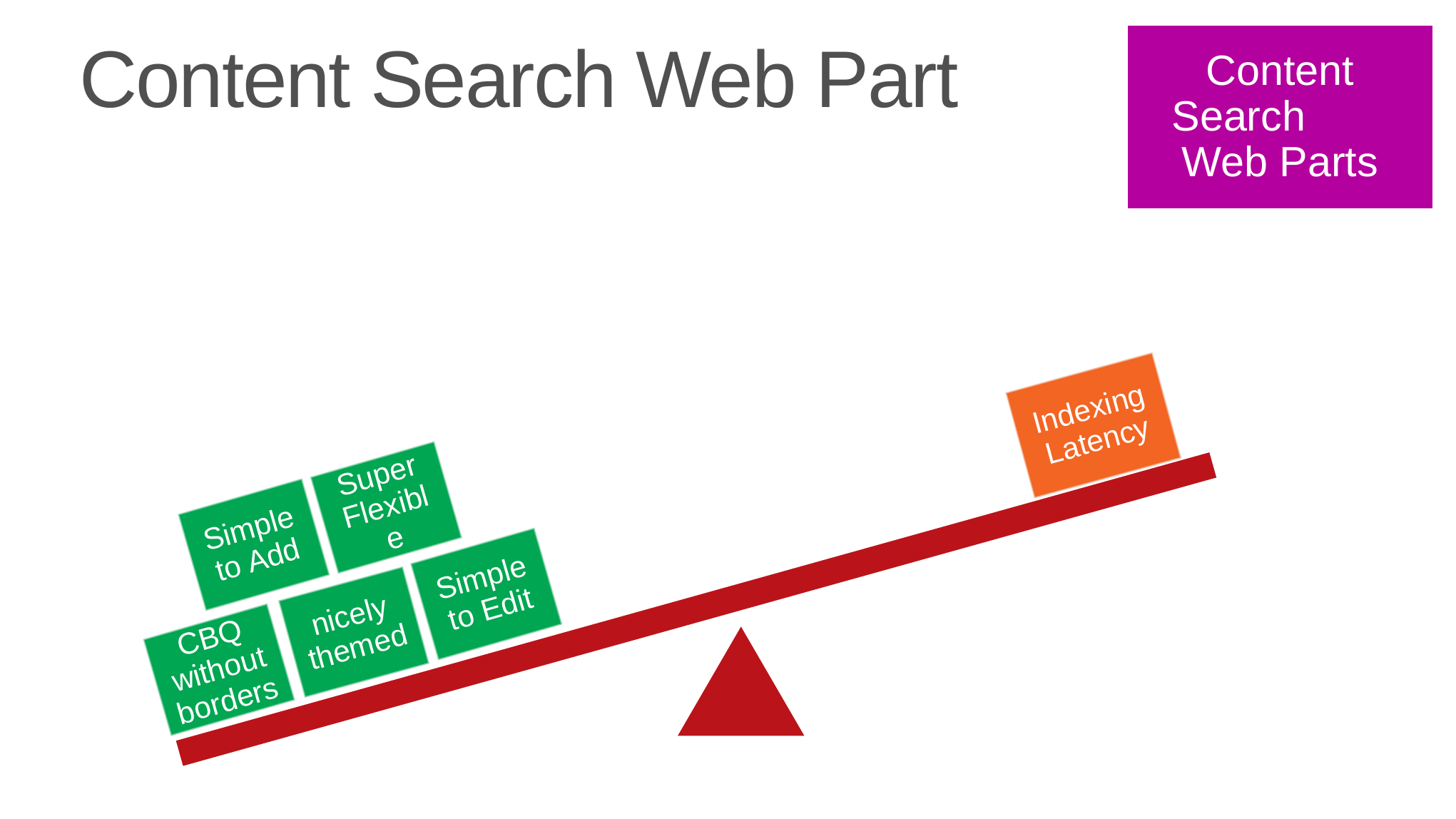

Content Search        Web Parts
# Content Search Web Part
Indexing Latency

Super Flexible

Simple to Add

Simple to Edit

nicely themed

CBQ without borders